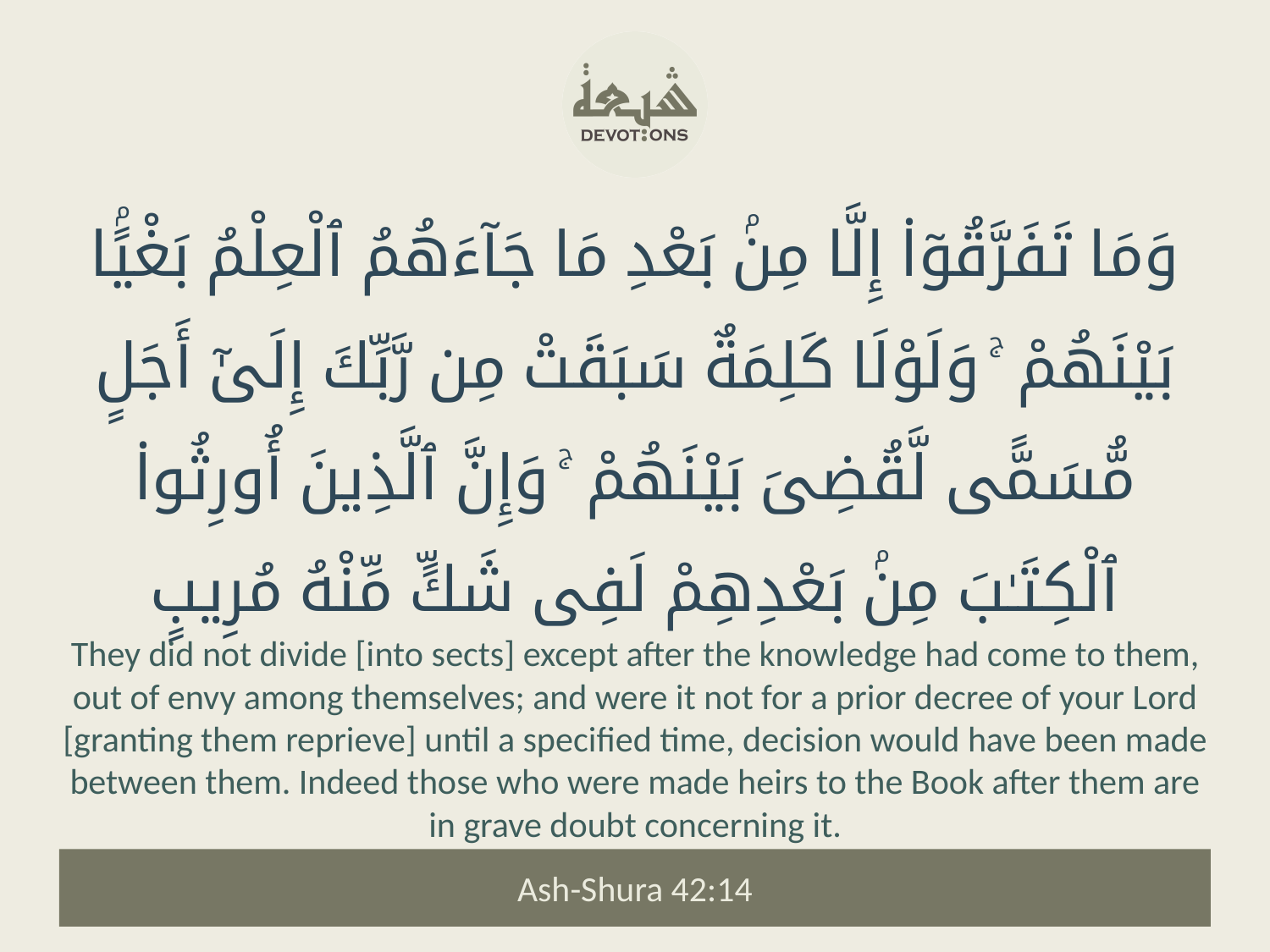

وَمَا تَفَرَّقُوٓا۟ إِلَّا مِنۢ بَعْدِ مَا جَآءَهُمُ ٱلْعِلْمُ بَغْيًۢا بَيْنَهُمْ ۚ وَلَوْلَا كَلِمَةٌ سَبَقَتْ مِن رَّبِّكَ إِلَىٰٓ أَجَلٍ مُّسَمًّى لَّقُضِىَ بَيْنَهُمْ ۚ وَإِنَّ ٱلَّذِينَ أُورِثُوا۟ ٱلْكِتَـٰبَ مِنۢ بَعْدِهِمْ لَفِى شَكٍّ مِّنْهُ مُرِيبٍ
They did not divide [into sects] except after the knowledge had come to them, out of envy among themselves; and were it not for a prior decree of your Lord [granting them reprieve] until a specified time, decision would have been made between them. Indeed those who were made heirs to the Book after them are in grave doubt concerning it.
Ash-Shura 42:14